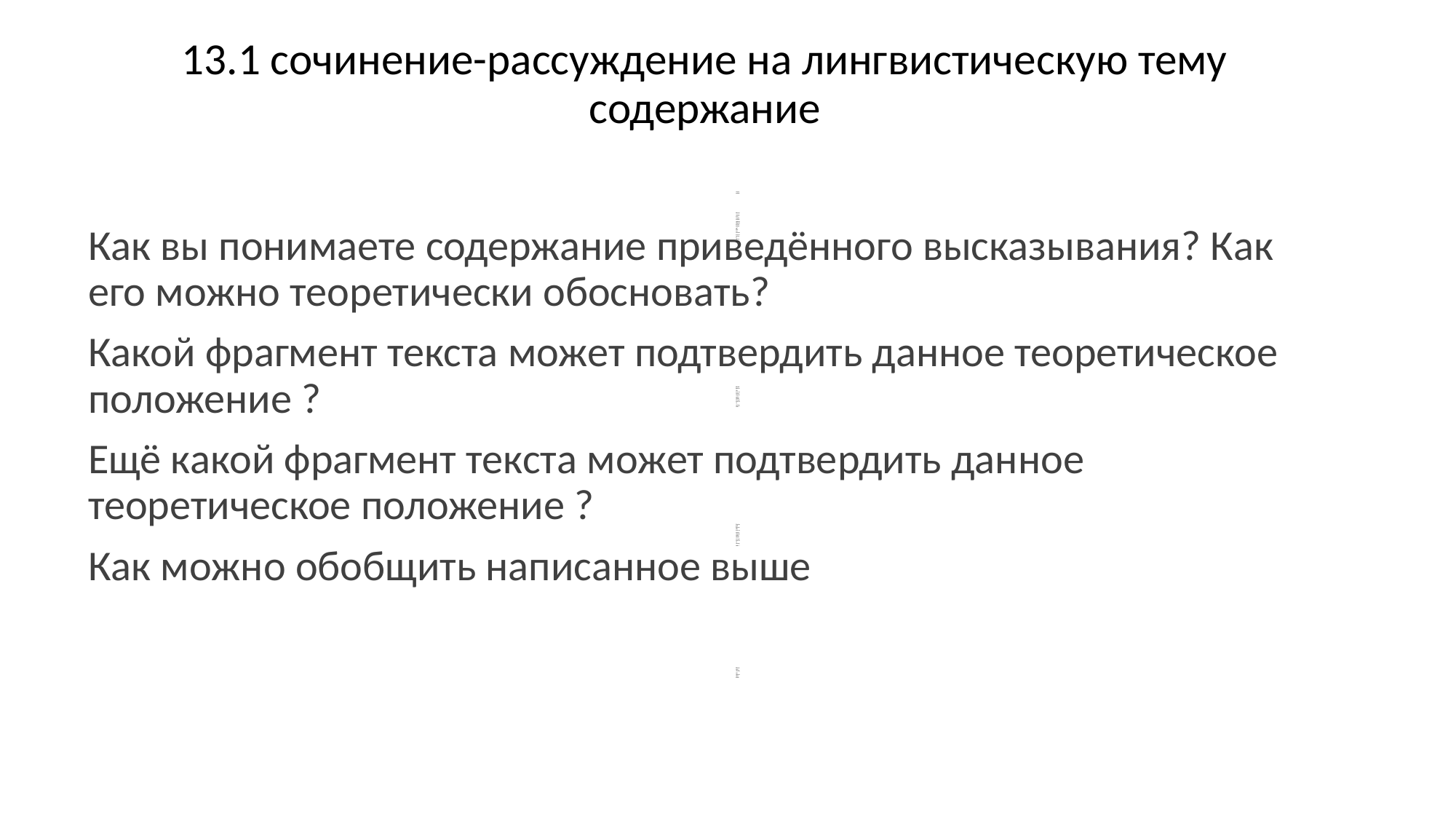

# 13.1 сочинение-рассуждение на лингвистическую тему содержание
| содержание |
| --- |
| Каквы понимаете содержание приведённого высказывания? Как его можно теоретически обосновать? |
| Какой фрагмент текста может подтвердить данноетеоретическое положение ? |
| Ещёкакой фрагмент текста может подтвердить данноетеоретическое положение ? |
| Какможно обобщить написанное выше |
Как вы понимаете содержание приведённого высказывания? Как его можно теоретически обосновать?
Какой фрагмент текста может подтвердить данное теоретическое положение ?
Ещё какой фрагмент текста может подтвердить данное теоретическое положение ?
Как можно обобщить написанное выше